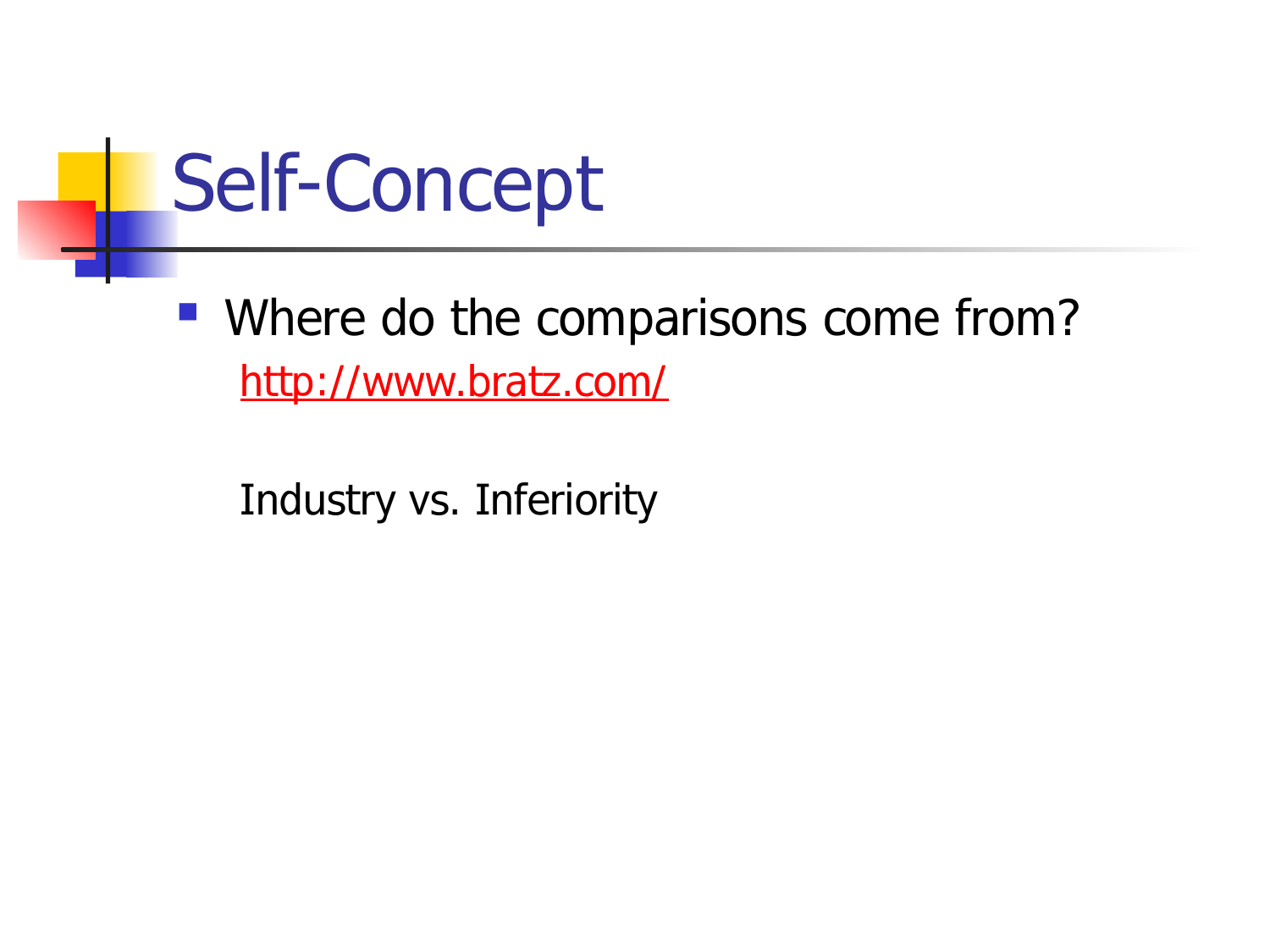

# Self-Concept
Where do the comparisons come from?
http://www.bratz.com/

Industry vs. Inferiority